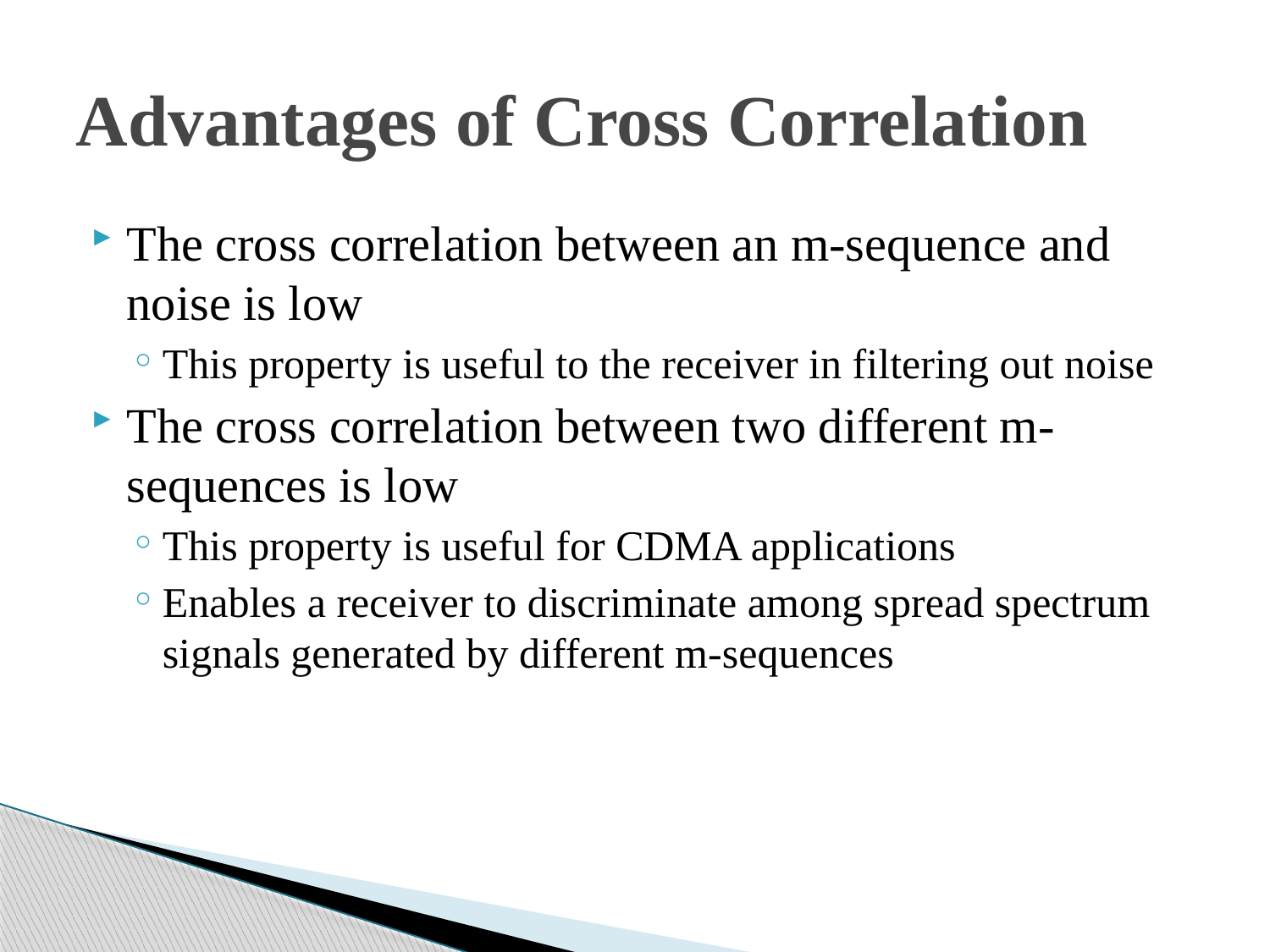

# Advantages of Cross Correlation
The cross correlation between an m-sequence and noise is low
This property is useful to the receiver in filtering out noise
The cross correlation between two different m-sequences is low
This property is useful for CDMA applications
Enables a receiver to discriminate among spread spectrum signals generated by different m-sequences